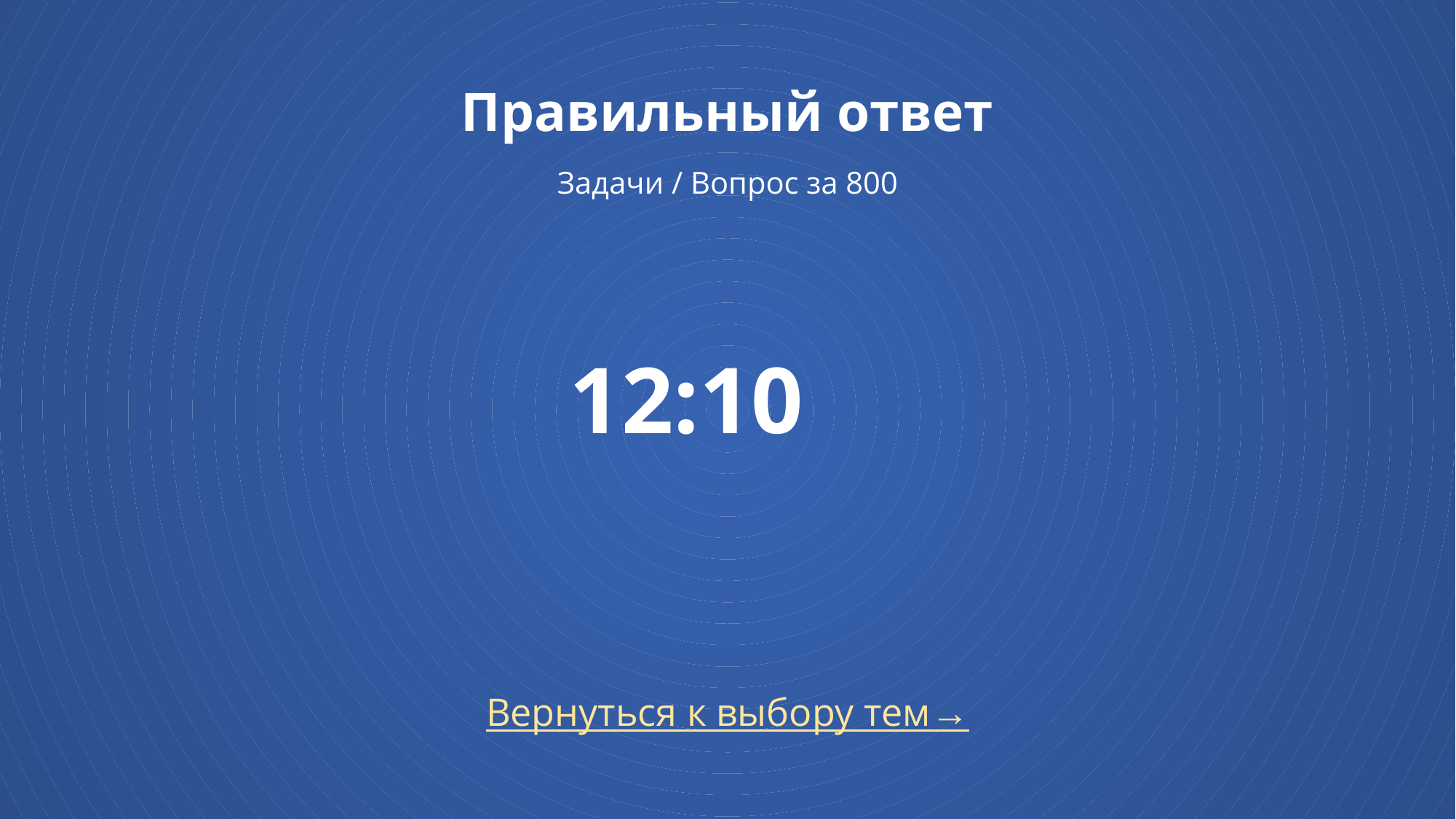

# Правильный ответ Задачи / Вопрос за 800
12:10
Вернуться к выбору тем→